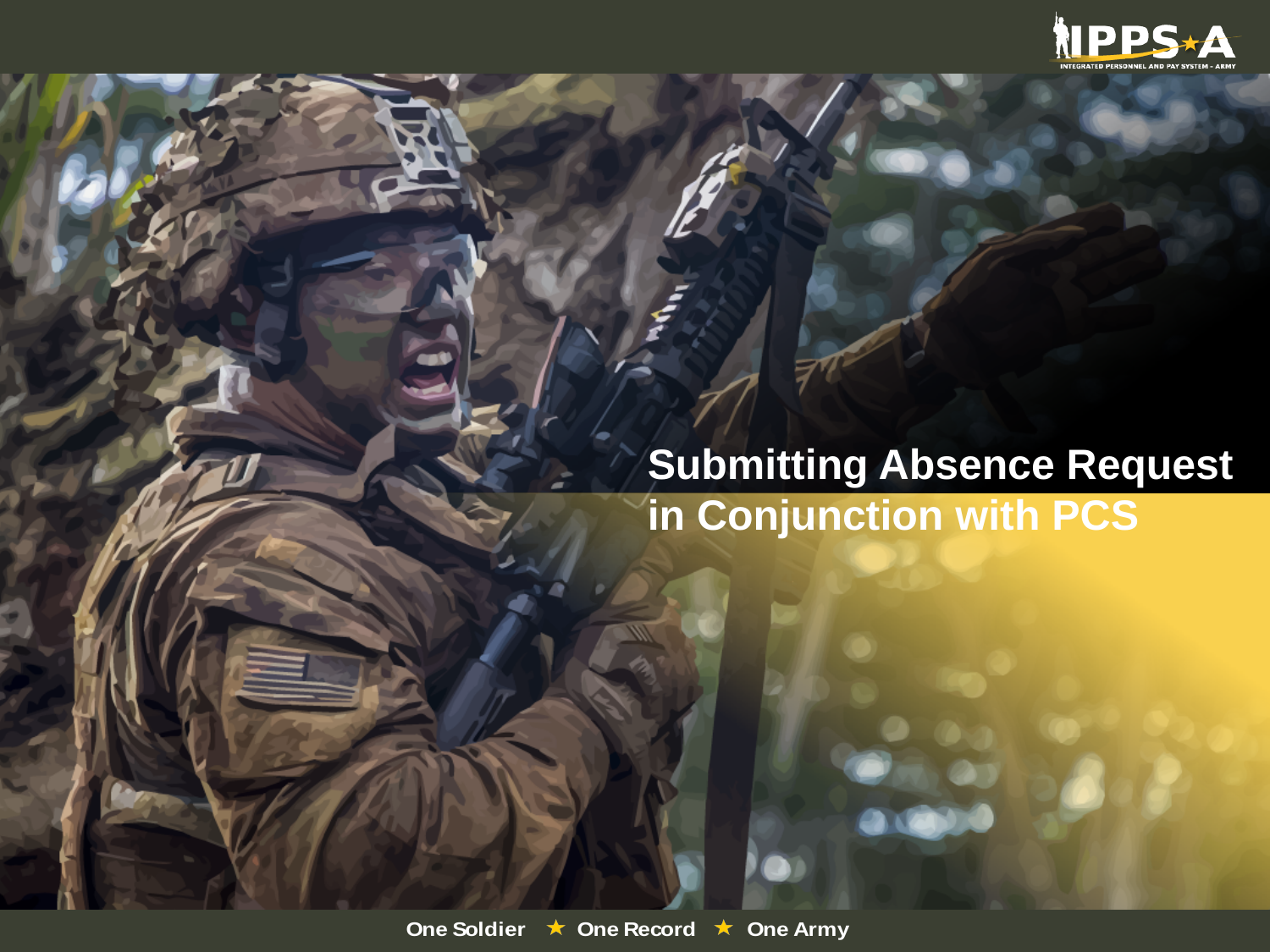

Submitting Absence Request in Conjunction with PCS